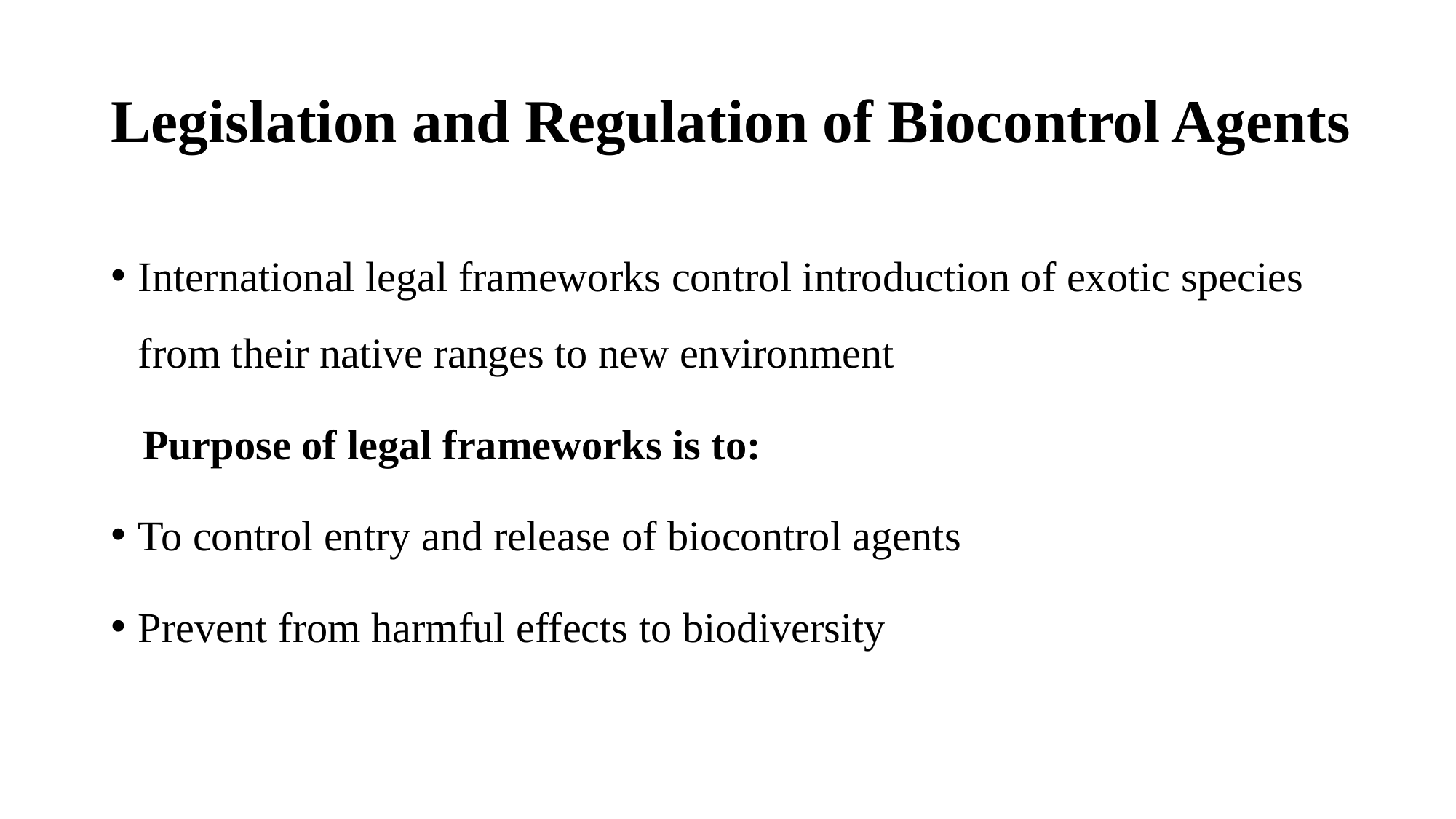

# Legislation and Regulation of Biocontrol Agents
International legal frameworks control introduction of exotic species from their native ranges to new environment
   Purpose of legal frameworks is to:
To control entry and release of biocontrol agents
Prevent from harmful effects to biodiversity